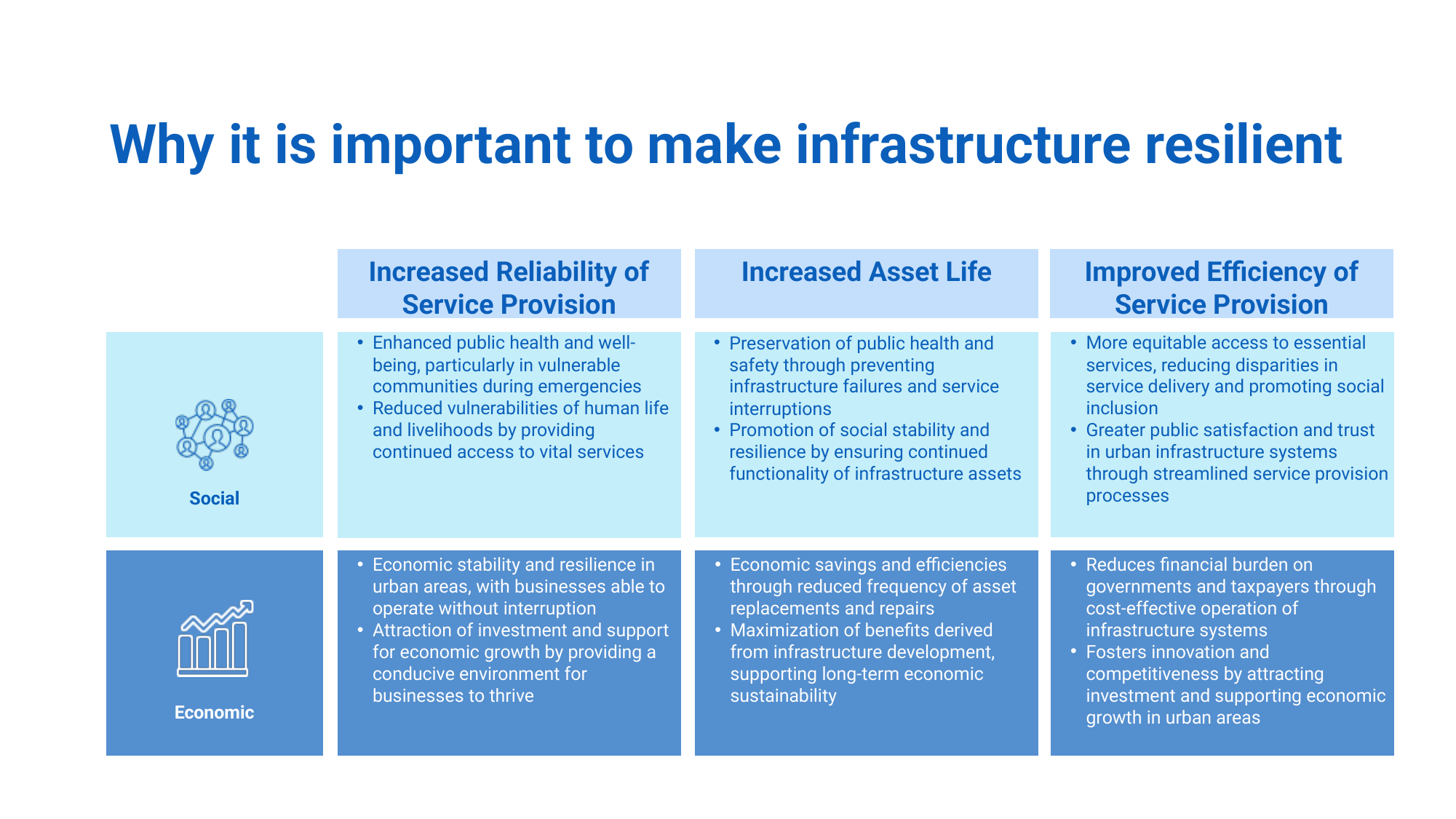

Why it is important to make infrastructure resilient

Increased Reliability of Service Provision
Increased Asset Life
Improved Efficiency of Service Provision
Enhanced public health and well-being, particularly in vulnerable communities during emergencies
Reduced vulnerabilities of human life and livelihoods by providing continued access to vital services
Preservation of public health and safety through preventing infrastructure failures and service interruptions
Promotion of social stability and resilience by ensuring continued functionality of infrastructure assets
More equitable access to essential services, reducing disparities in service delivery and promoting social inclusion
Greater public satisfaction and trust in urban infrastructure systems through streamlined service provision processes

Social

Economic stability and resilience in urban areas, with businesses able to operate without interruption
Attraction of investment and support for economic growth by providing a conducive environment for businesses to thrive
Economic savings and efficiencies through reduced frequency of asset replacements and repairs
Maximization of benefits derived from infrastructure development, supporting long-term economic sustainability
Reduces financial burden on governments and taxpayers through cost-effective operation of infrastructure systems
Fosters innovation and competitiveness by attracting investment and supporting economic growth in urban areas

Economic

13